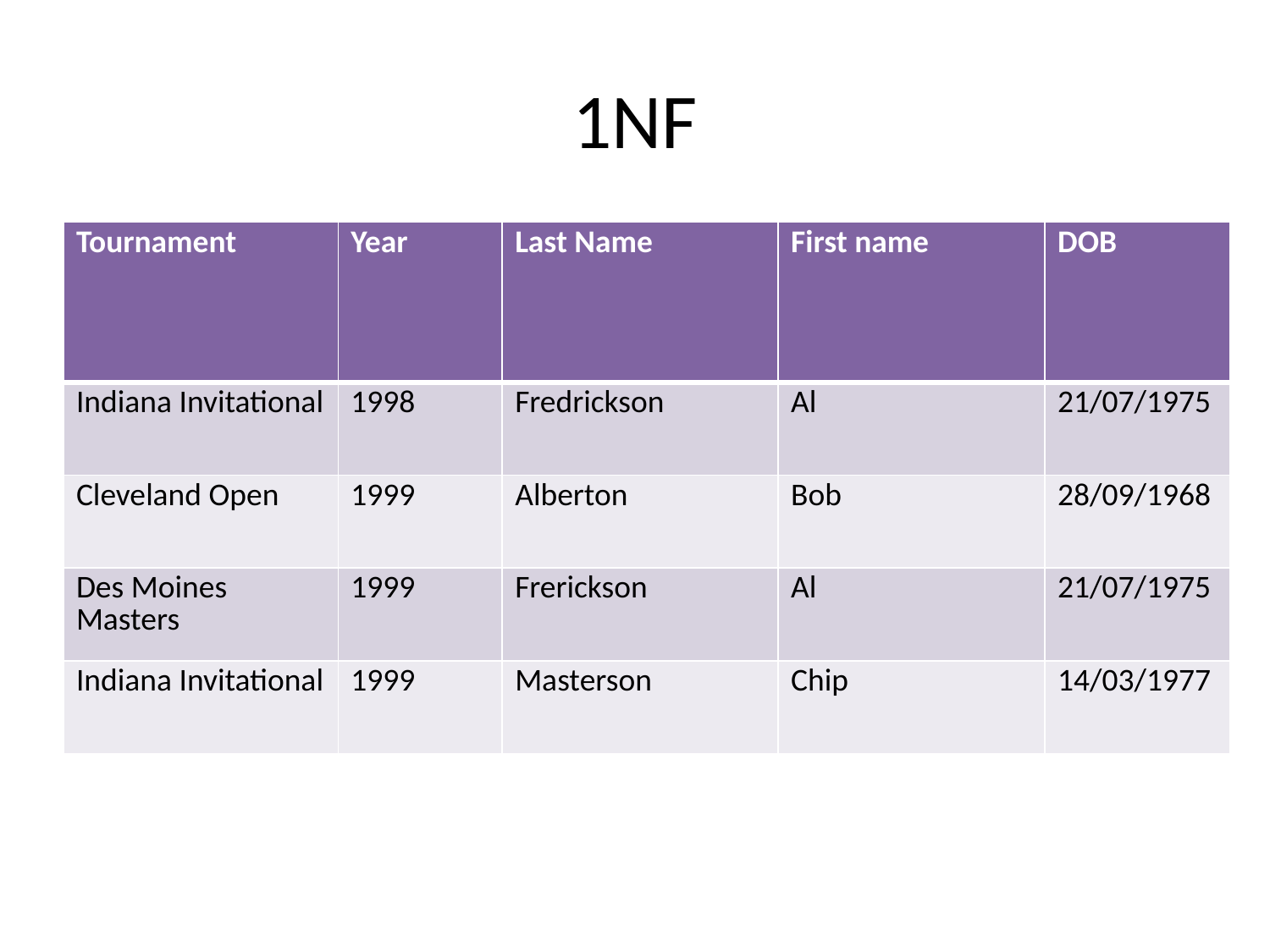

# 1NF
| Tournament | Year | Last Name | First name | DOB |
| --- | --- | --- | --- | --- |
| Indiana Invitational | 1998 | Fredrickson | Al | 21/07/1975 |
| Cleveland Open | 1999 | Alberton | Bob | 28/09/1968 |
| Des Moines Masters | 1999 | Frerickson | Al | 21/07/1975 |
| Indiana Invitational | 1999 | Masterson | Chip | 14/03/1977 |